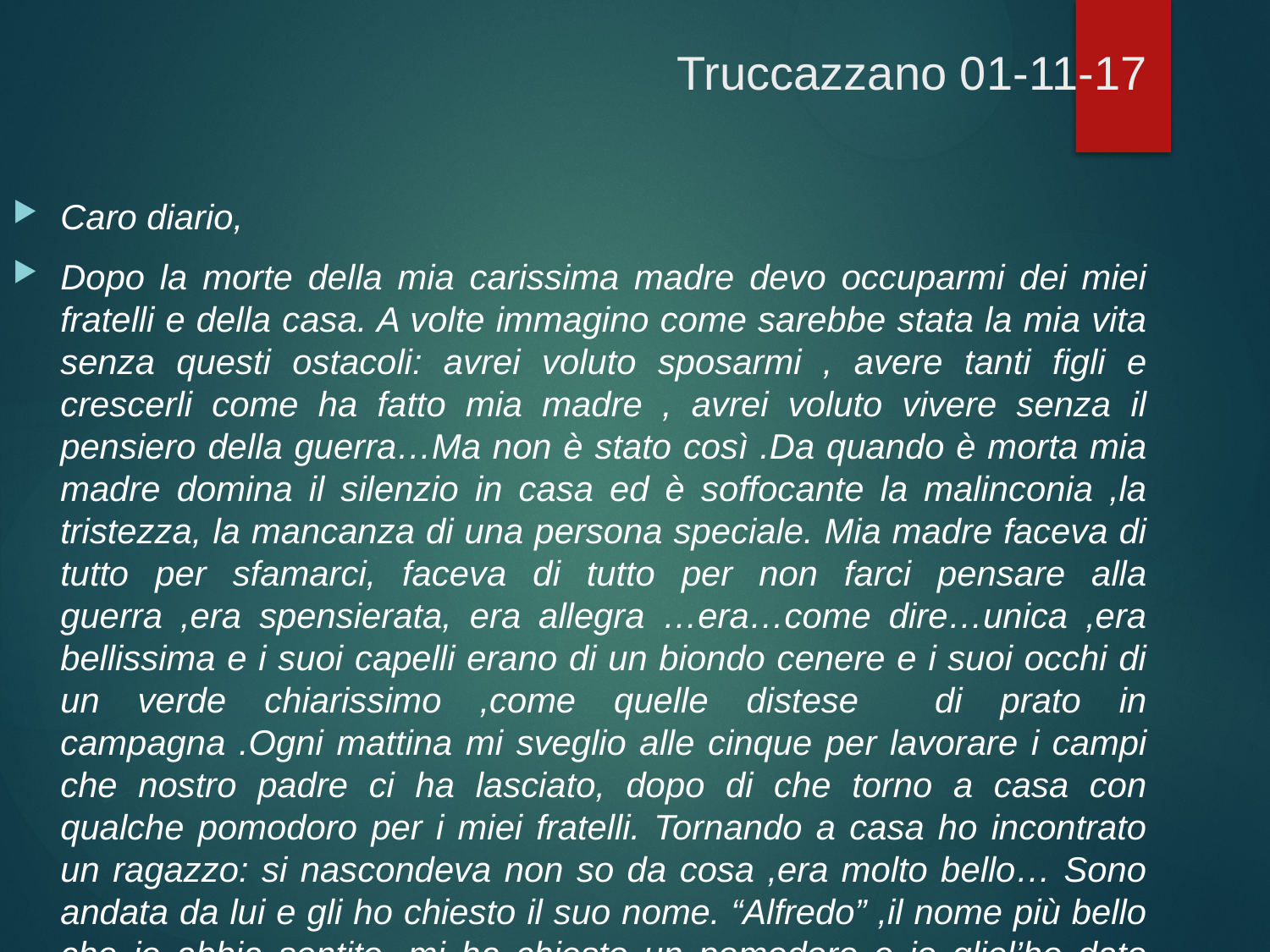

# Truccazzano 01-11-17
Caro diario,
Dopo la morte della mia carissima madre devo occuparmi dei miei fratelli e della casa. A volte immagino come sarebbe stata la mia vita senza questi ostacoli: avrei voluto sposarmi , avere tanti figli e crescerli come ha fatto mia madre , avrei voluto vivere senza il pensiero della guerra…Ma non è stato così .Da quando è morta mia madre domina il silenzio in casa ed è soffocante la malinconia ,la tristezza, la mancanza di una persona speciale. Mia madre faceva di tutto per sfamarci, faceva di tutto per non farci pensare alla guerra ,era spensierata, era allegra …era…come dire…unica ,era bellissima e i suoi capelli erano di un biondo cenere e i suoi occhi di un verde chiarissimo ,come quelle distese  di prato in campagna .Ogni mattina mi sveglio alle cinque per lavorare i campi che nostro padre ci ha lasciato, dopo di che torno a casa con qualche pomodoro per i miei fratelli. Tornando a casa ho incontrato un ragazzo: si nascondeva non so da cosa ,era molto bello… Sono andata da lui e gli ho chiesto il suo nome. “Alfredo” ,il nome più bello che io abbia sentito, mi ha chiesto un pomodoro e io gliel’ho dato volentieri e l‘ho invitato a casa. Mi ha detto che sta vivendo di nascosto ,sta scappando dalla guerra.
Ho deciso di tenerlo qui.